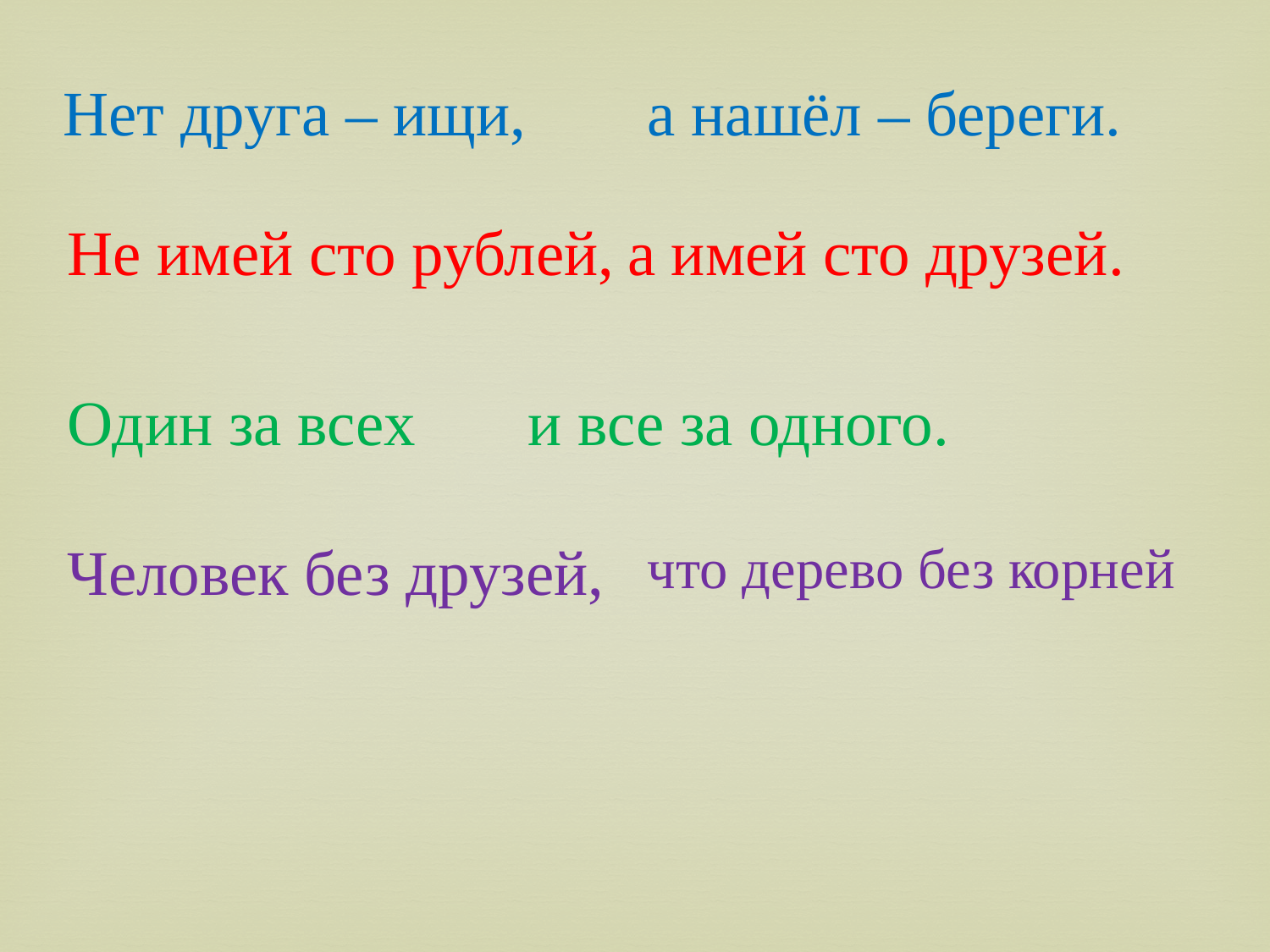

Нет друга – ищи,
а нашёл – береги.
Не имей сто рублей,
а имей сто друзей.
Один за всех
и все за одного.
Человек без друзей,
что дерево без корней